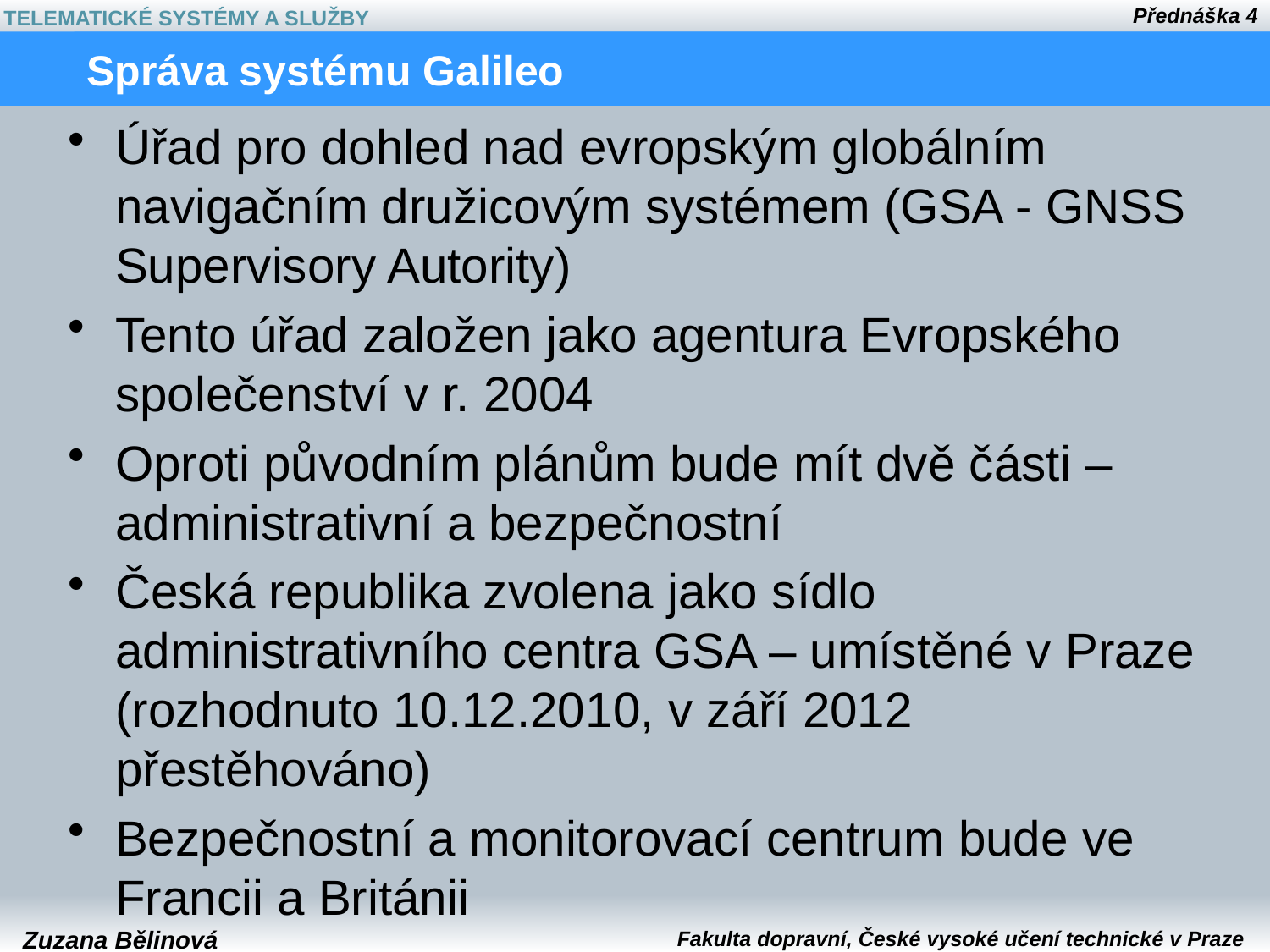

# Správa systému Galileo
Úřad pro dohled nad evropským globálním navigačním družicovým systémem (GSA - GNSS Supervisory Autority)
Tento úřad založen jako agentura Evropského společenství v r. 2004
Oproti původním plánům bude mít dvě části – administrativní a bezpečnostní
Česká republika zvolena jako sídlo administrativního centra GSA – umístěné v Praze (rozhodnuto 10.12.2010, v září 2012 přestěhováno)
Bezpečnostní a monitorovací centrum bude ve Francii a Británii